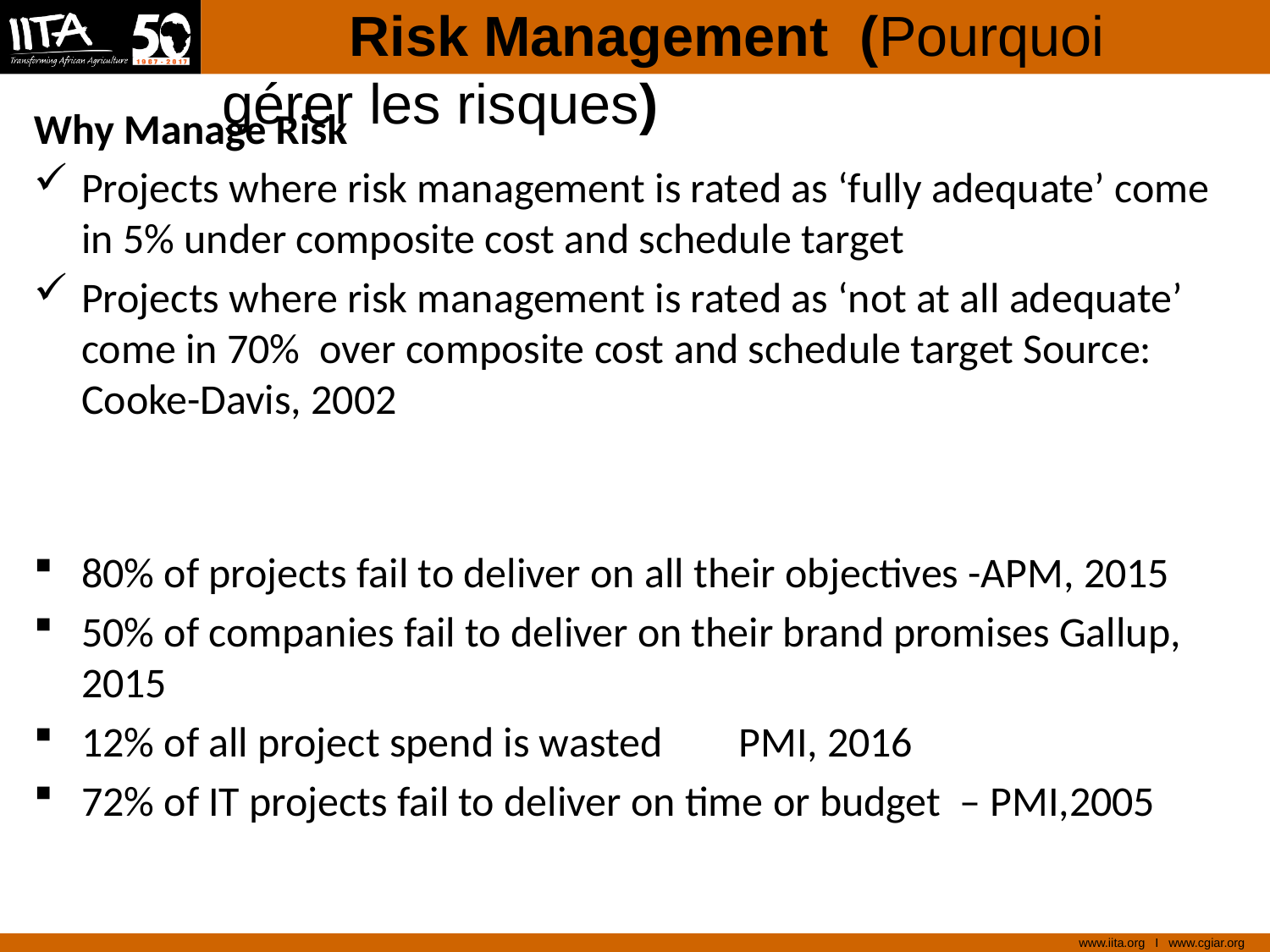

# Risk Management  (Pourquoi gérer les risques)
Why Manage Risk
Projects where risk management is rated as ‘fully adequate’ come in 5% under composite cost and schedule target
Projects where risk management is rated as ‘not at all adequate’ come in 70%  over composite cost and schedule target Source: Cooke-Davis, 2002

80% of projects fail to deliver on all their objectives -APM, 2015
50% of companies fail to deliver on their brand promises Gallup, 2015
12% of all project spend is wasted        PMI, 2016
72% of IT projects fail to deliver on time or budget  – PMI,2005